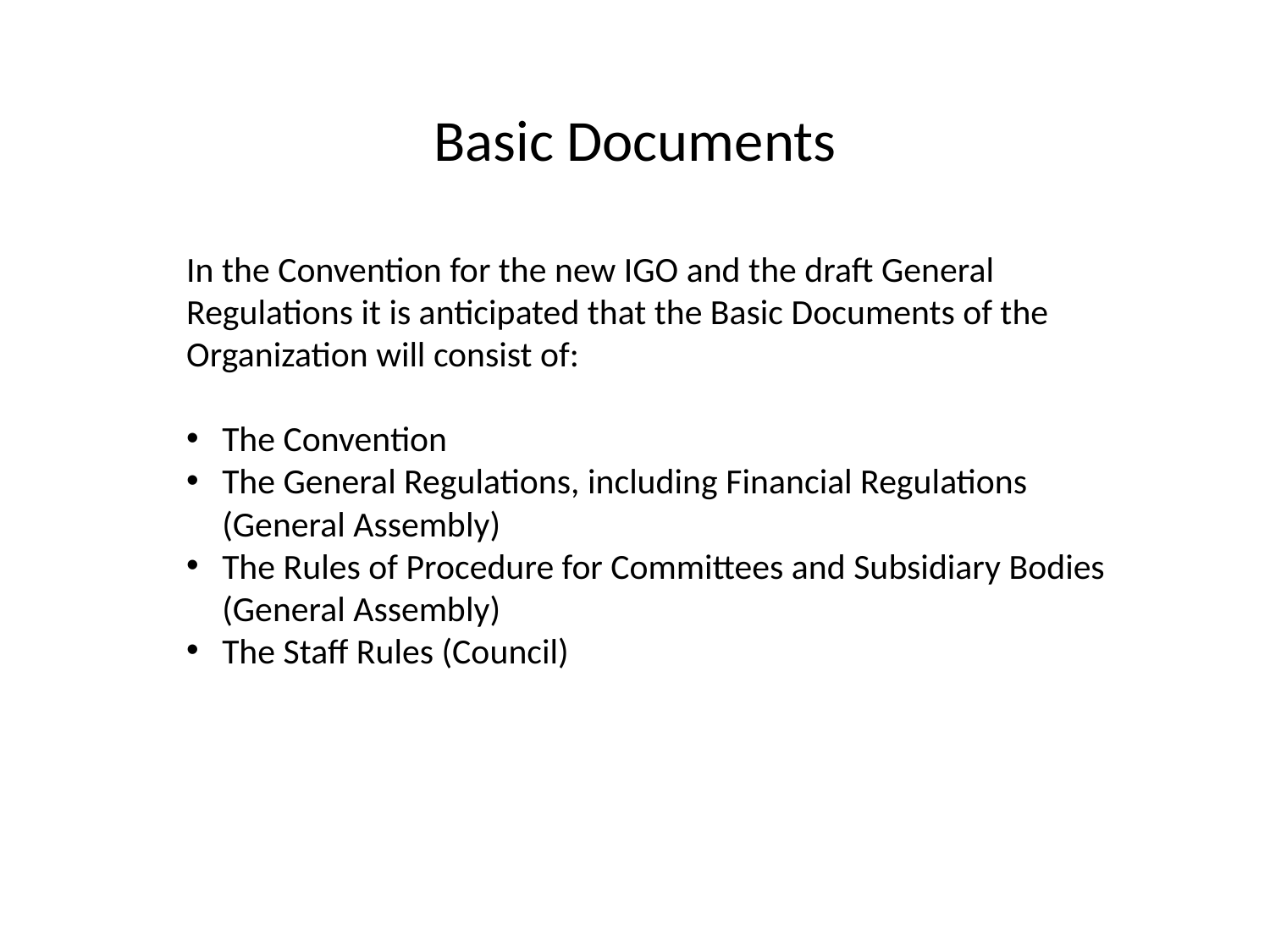

# Basic Documents
In the Convention for the new IGO and the draft General Regulations it is anticipated that the Basic Documents of the Organization will consist of:

The Convention
The General Regulations, including Financial Regulations (General Assembly)
The Rules of Procedure for Committees and Subsidiary Bodies (General Assembly)
The Staff Rules (Council)